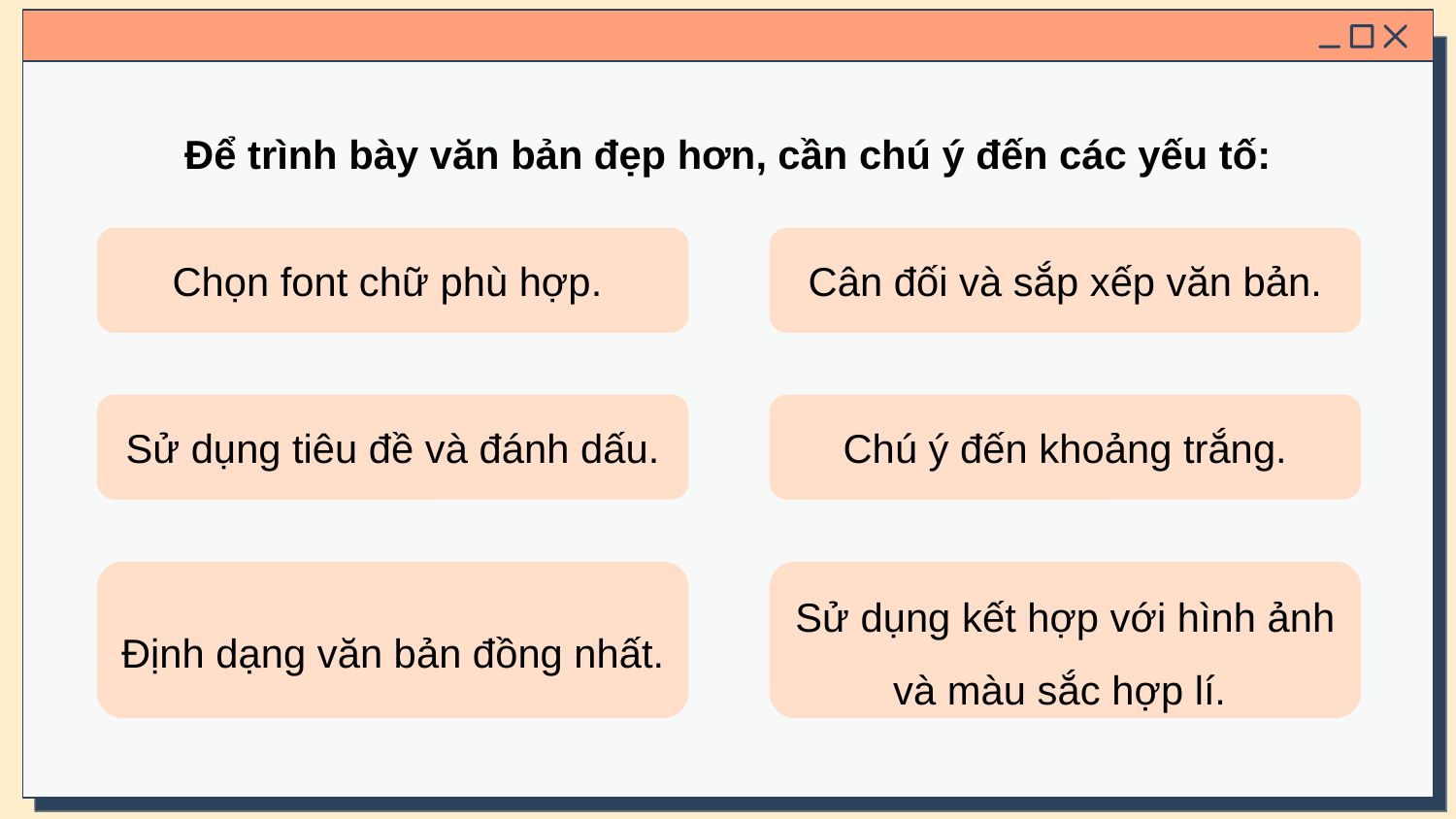

Để trình bày văn bản đẹp hơn, cần chú ý đến các yếu tố:
Chọn font chữ phù hợp.
Cân đối và sắp xếp văn bản.
Sử dụng tiêu đề và đánh dấu.
Chú ý đến khoảng trắng.
Định dạng văn bản đồng nhất.
Sử dụng kết hợp với hình ảnh và màu sắc hợp lí.